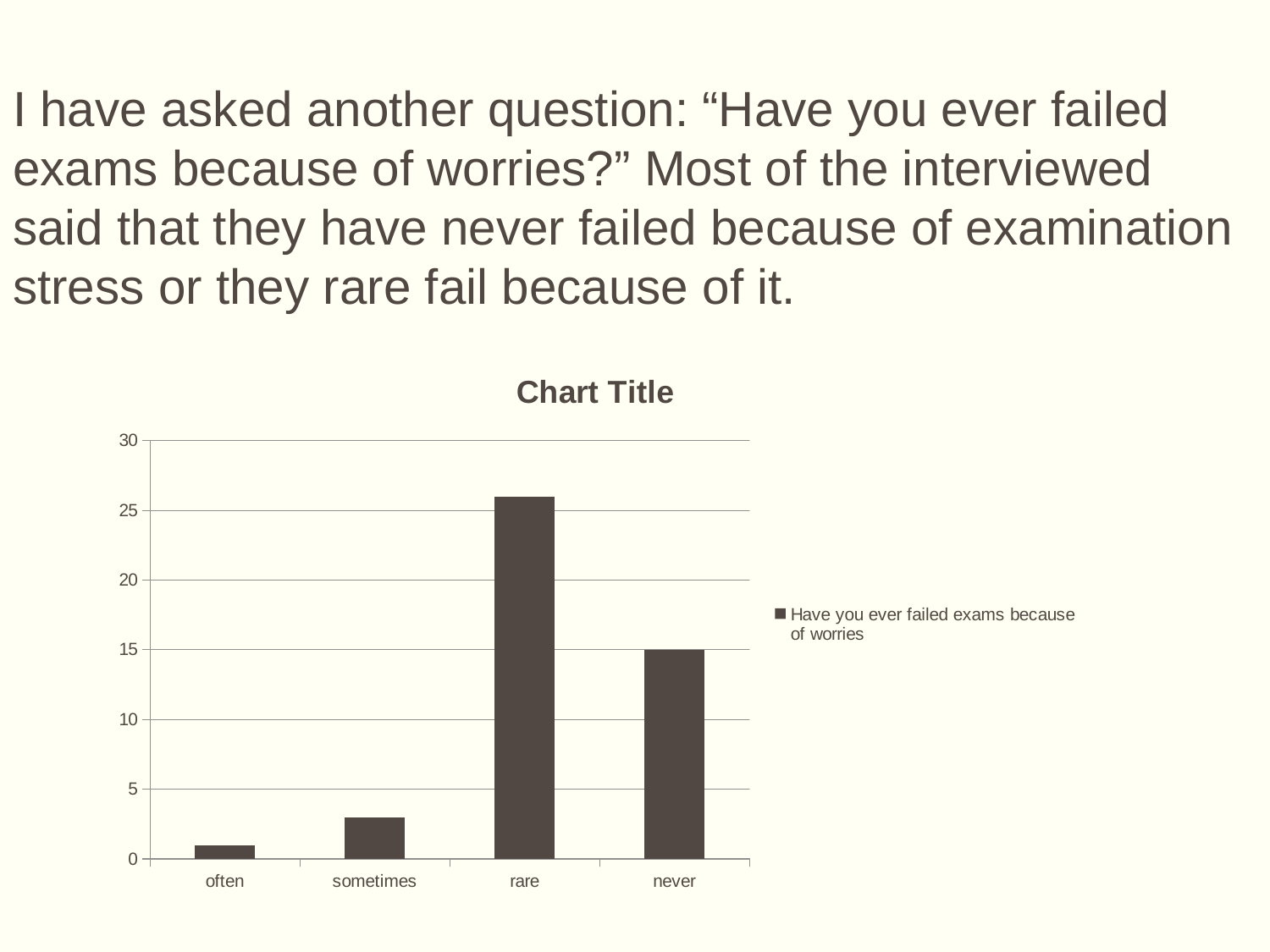

I have asked another question: “Have you ever failed exams because of worries?” Most of the interviewed said that they have never failed because of examination stress or they rare fail because of it.

[unsupported chart]